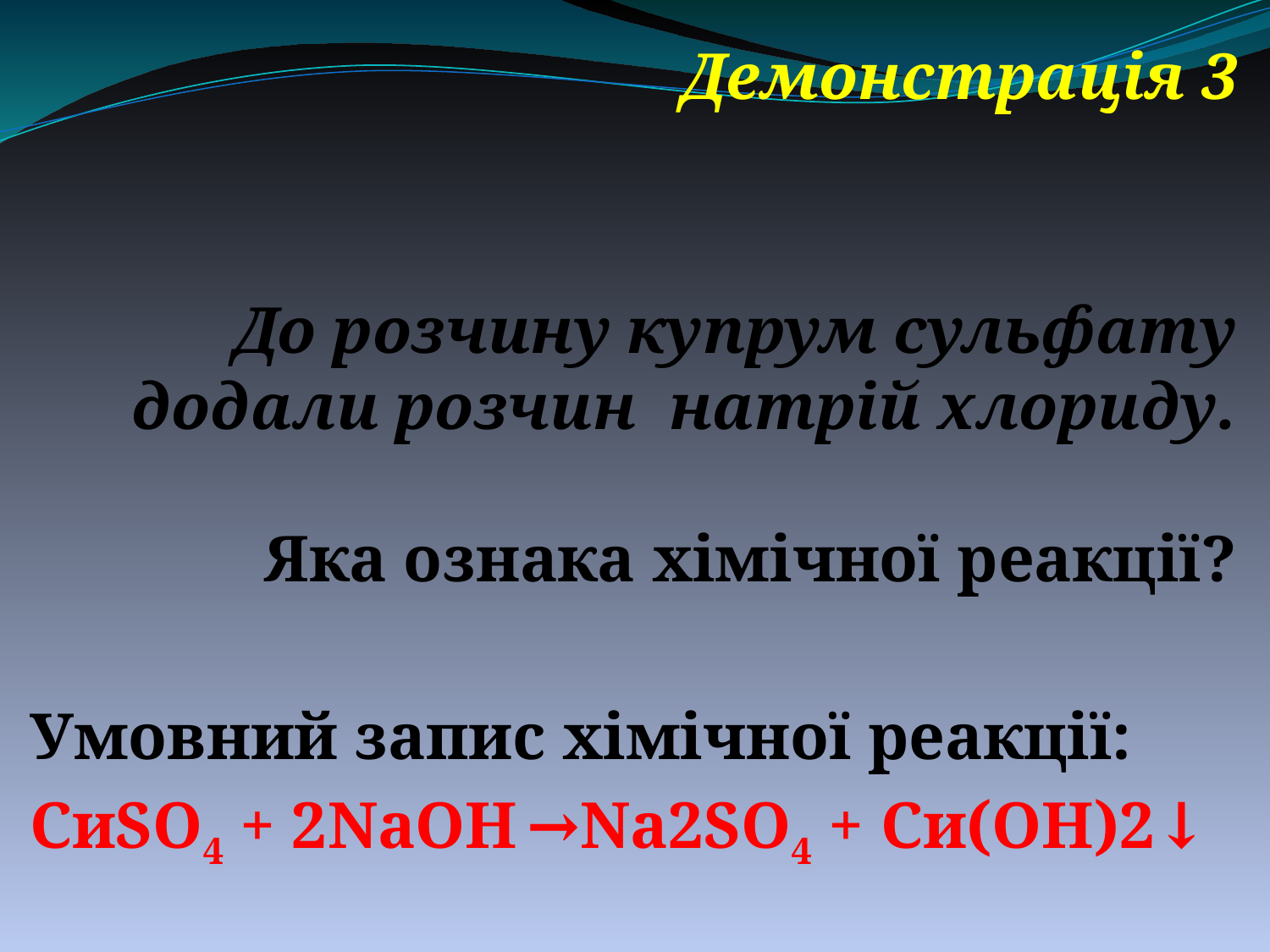

Демонстрація 3

До розчину купрум сульфату додали розчин  натрій хлориду.
Яка ознака хімічної реакції?

Умовний запис хімічної реакції:
СиSO4 + 2NаОН →Nа2SO4 + Си(ОН)2↓